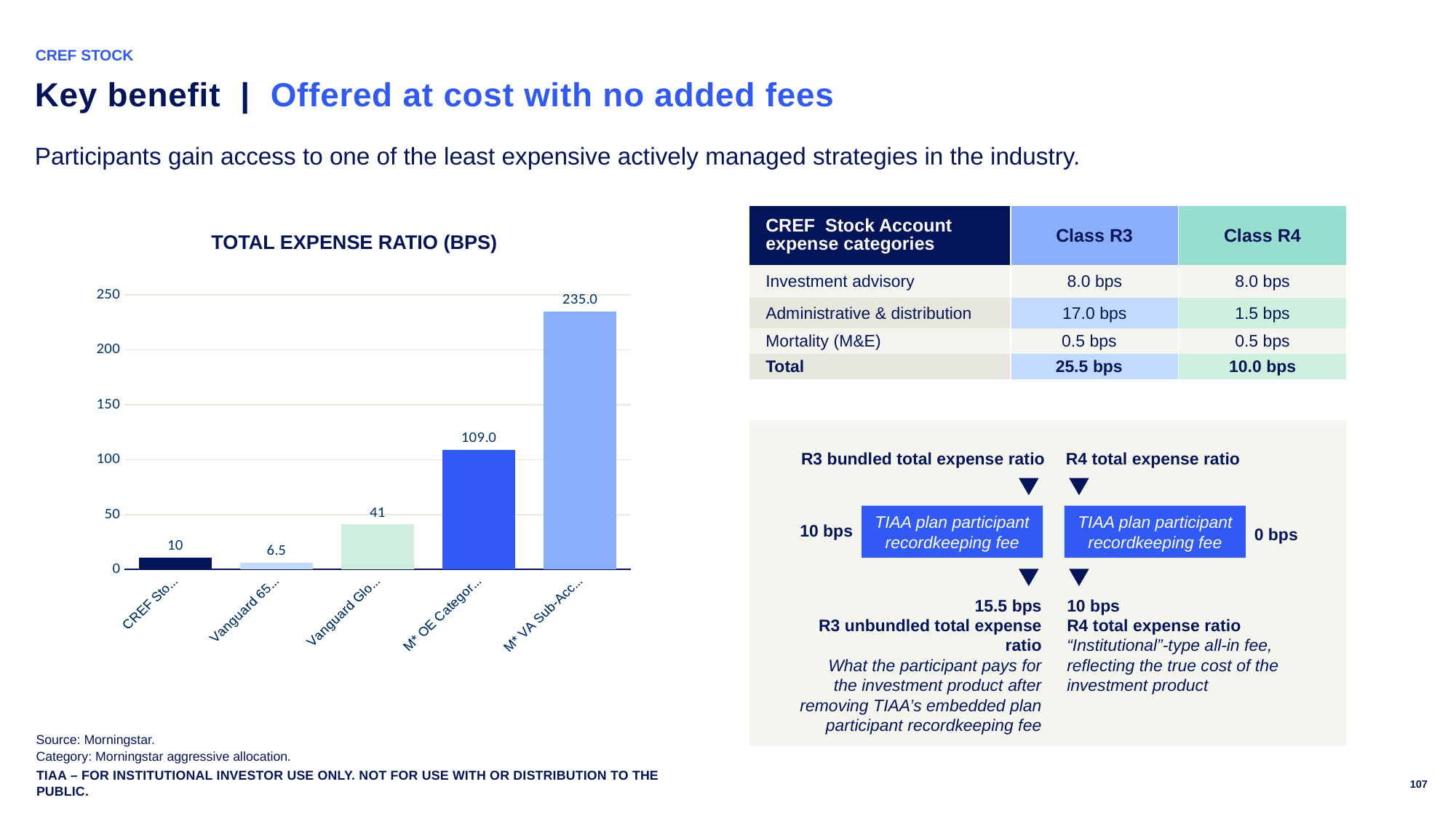

CREF STOCK
# Key benefit  |  Offered at cost with no added fees
Participants gain access to one of the least expensive actively managed strategies in the industry.
| CREF Stock Account expense categories | Class R3 | Class R4 |
| --- | --- | --- |
| Investment advisory | 8.0 bps | 8.0 bps |
| Administrative & distribution | 17.0 bps | 1.5 bps |
| Mortality (M&E) | 0.5 bps | 0.5 bps |
| Total | 25.5 bps | 10.0 bps |
TOTAL EXPENSE RATIO (BPS)

### Chart

| Category |  |
|---|---|
| CREF Stock R4 | 11.0 |
| Vanguard 65/35 Blend | 6.45 |
| Vanguard Global Equity | 41.0 |
| M* OE Category Inst'l Avg | 109.0 |
| M* VA Sub-Acct Category Avg | 235.0 |
R3 bundled total expense ratio

R4 total expense ratio

TIAA plan participant recordkeeping fee
TIAA plan participant recordkeeping fee
10 bps

0 bps

10 bps
R4 total expense ratio
“Institutional”-type all-in fee, reflecting the true cost of the investment product
15.5 bps
R3 unbundled total expense ratio
What the participant pays for
the investment product after removing TIAA’s embedded plan participant recordkeeping fee
Source: Morningstar.
Category: Morningstar aggressive allocation.
TIAA – FOR Institutional INVESTOR USE ONLY. NOT FOR USE WITH OR DISTRIBUTION TO THE PUBLIC.
107